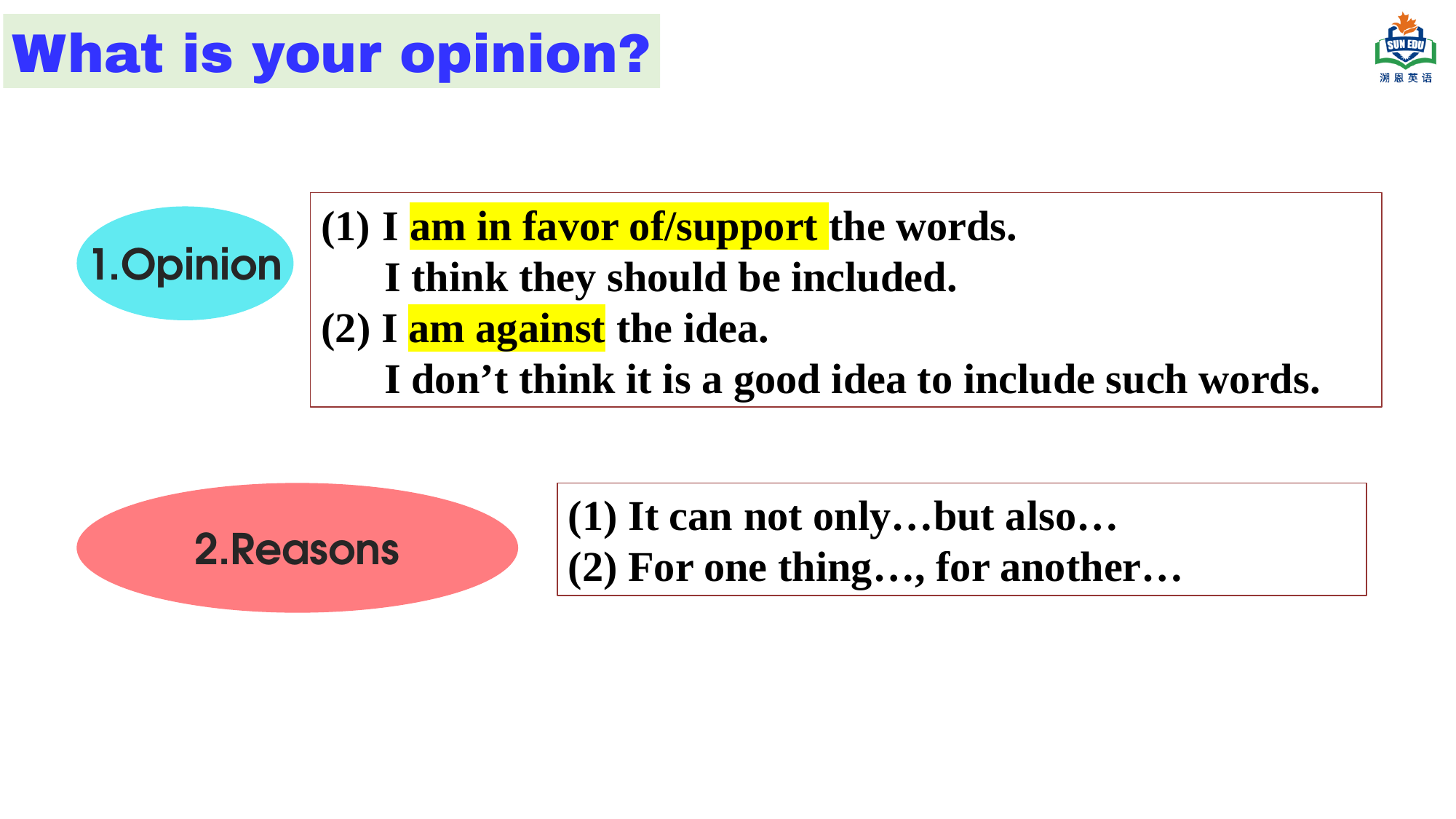

What is your opinion?
I am in favor of/support the words.
      I think they should be included.
(2) I am against the idea.
      I don’t think it is a good idea to include such words.
1.Opinion
2.Reasons
(1) It can not only…but also…
(2) For one thing…, for another…